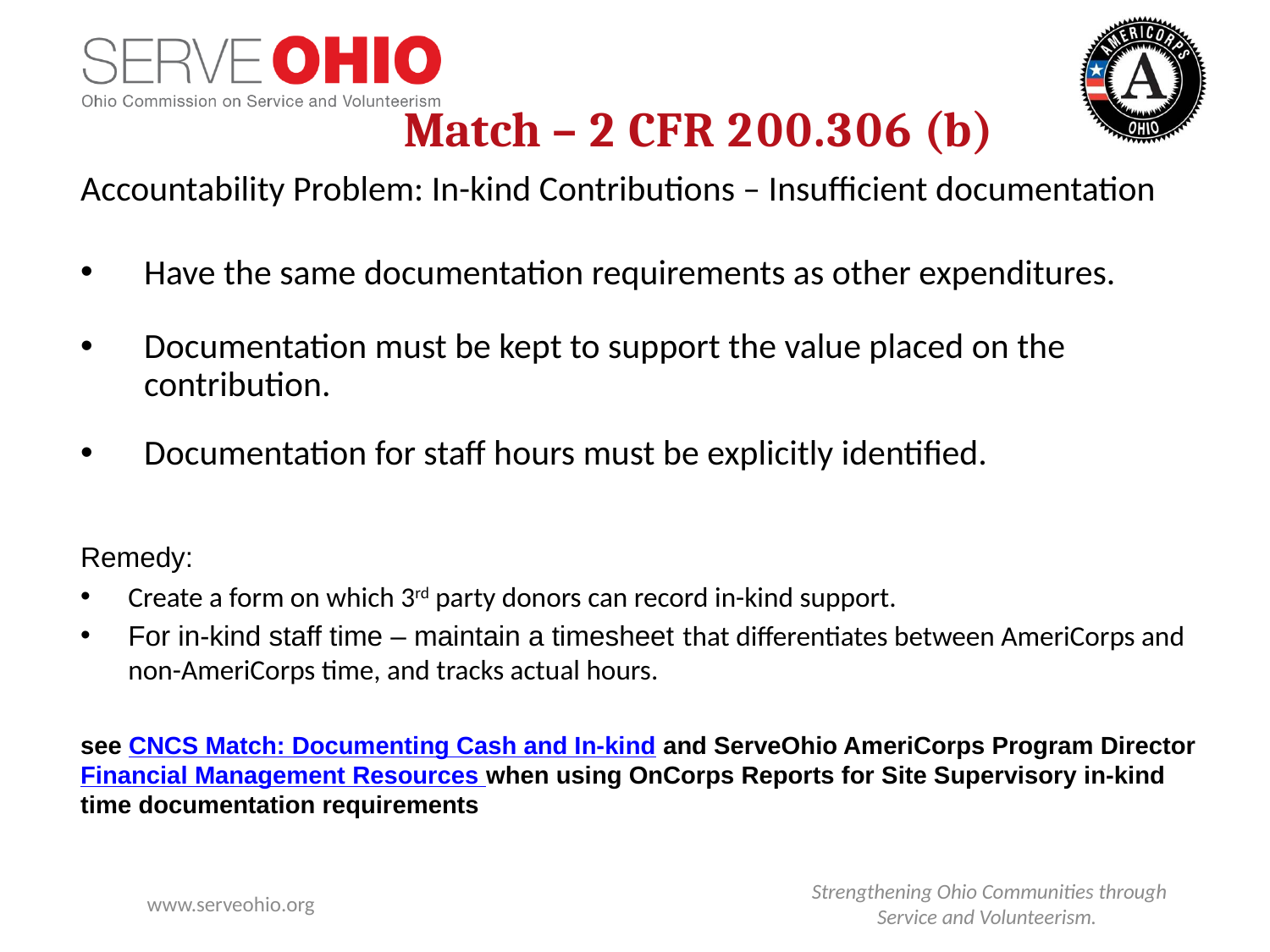

Match – 2 CFR 200.306 (b)
Accountability Problem: In-kind Contributions – Insufficient documentation

Have the same documentation requirements as other expenditures.

Documentation must be kept to support the value placed on the contribution.

Documentation for staff hours must be explicitly identified.

Remedy:
Create a form on which 3rd party donors can record in-kind support.
For in-kind staff time – maintain a timesheet that differentiates between AmeriCorps and non-AmeriCorps time, and tracks actual hours.

see CNCS Match: Documenting Cash and In-kind and ServeOhio AmeriCorps Program Director Financial Management Resources when using OnCorps Reports for Site Supervisory in-kind time documentation requirements
www.serveohio.org
Strengthening Ohio Communities through Service and Volunteerism.